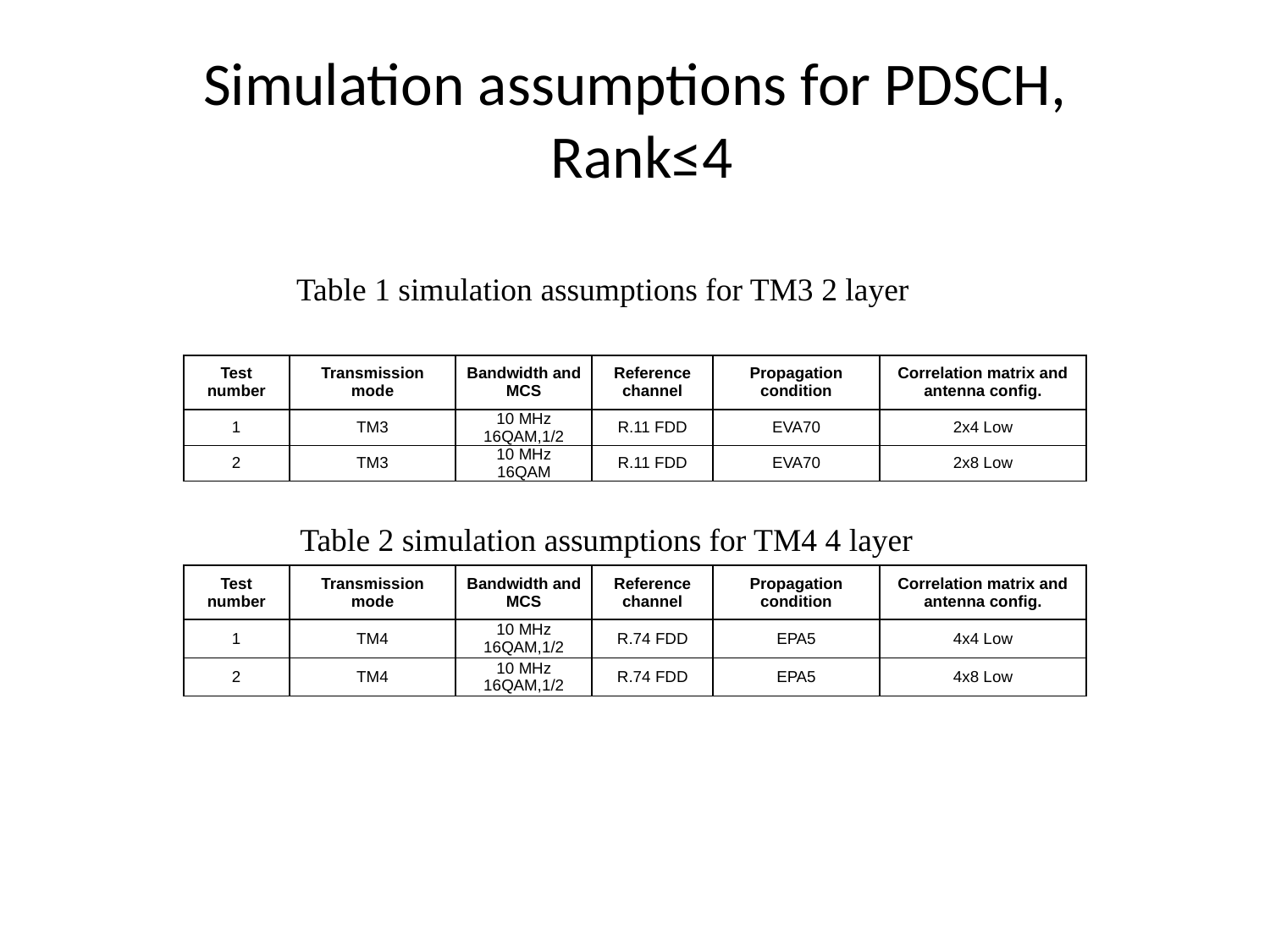

# Simulation assumptions for PDSCH, Rank≤4

Table 1 simulation assumptions for TM3 2 layer

| Test number | Transmission mode | Bandwidth and MCS | Reference channel | Propagation condition | Correlation matrix and antenna config. |
| --- | --- | --- | --- | --- | --- |
| 1 | TM3 | 10 MHz 16QAM,1/2 | R.11 FDD | EVA70 | 2x4 Low |
| 2 | TM3 | 10 MHz 16QAM | R.11 FDD | EVA70 | 2x8 Low |
Table 2 simulation assumptions for TM4 4 layer

| Test number | Transmission mode | Bandwidth and MCS | Reference channel | Propagation condition | Correlation matrix and antenna config. |
| --- | --- | --- | --- | --- | --- |
| 1 | TM4 | 10 MHz 16QAM,1/2 | R.74 FDD | EPA5 | 4x4 Low |
| 2 | TM4 | 10 MHz 16QAM,1/2 | R.74 FDD | EPA5 | 4x8 Low |